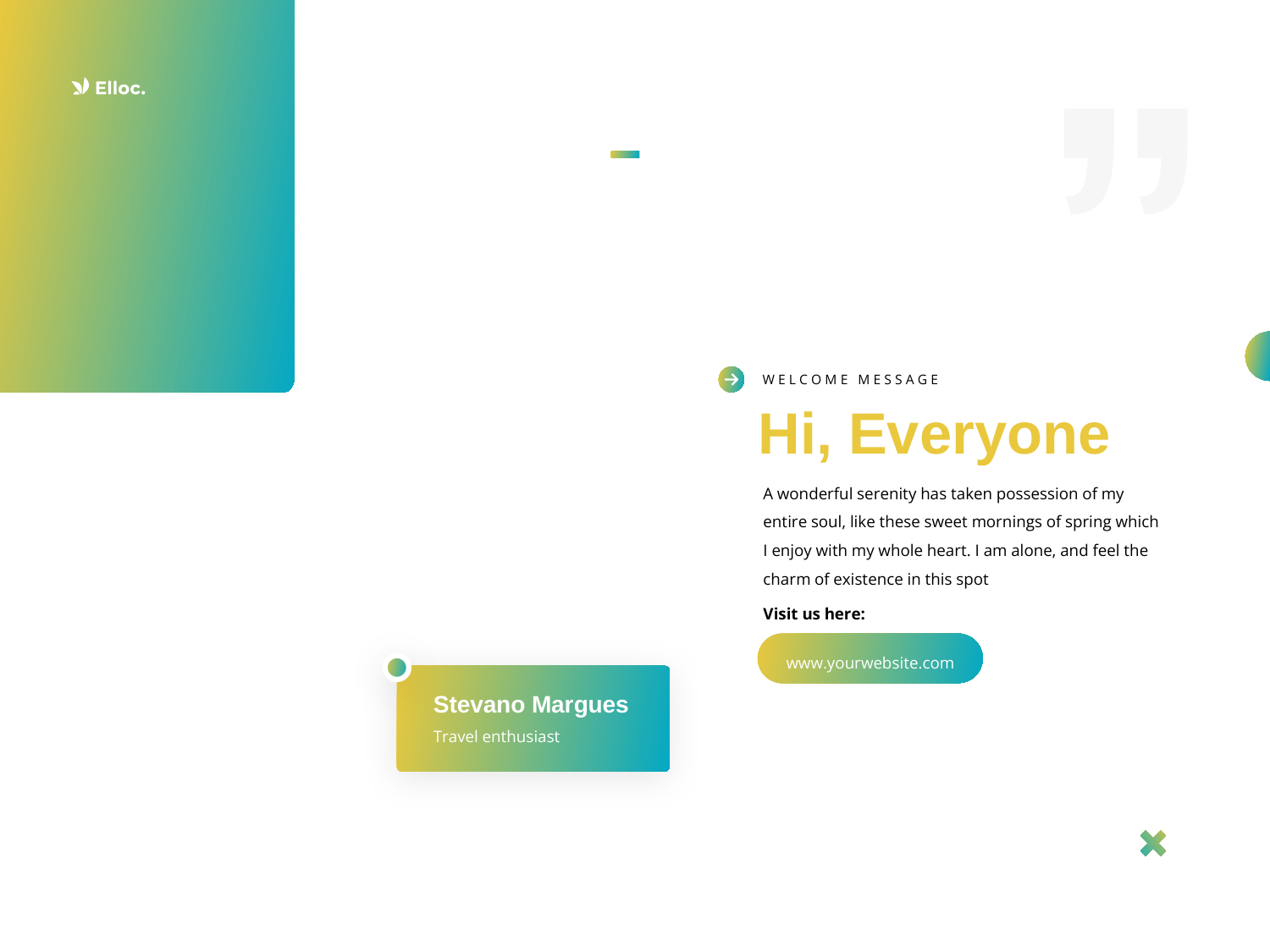

W E L C O M E   M E S S A G E

Hi, Everyone
A wonderful serenity has taken possession of my entire soul, like these sweet mornings of spring which I enjoy with my whole heart. I am alone, and feel the charm of existence in this spot
Visit us here:

www.yourwebsite.com

Stevano Margues
Travel enthusiast